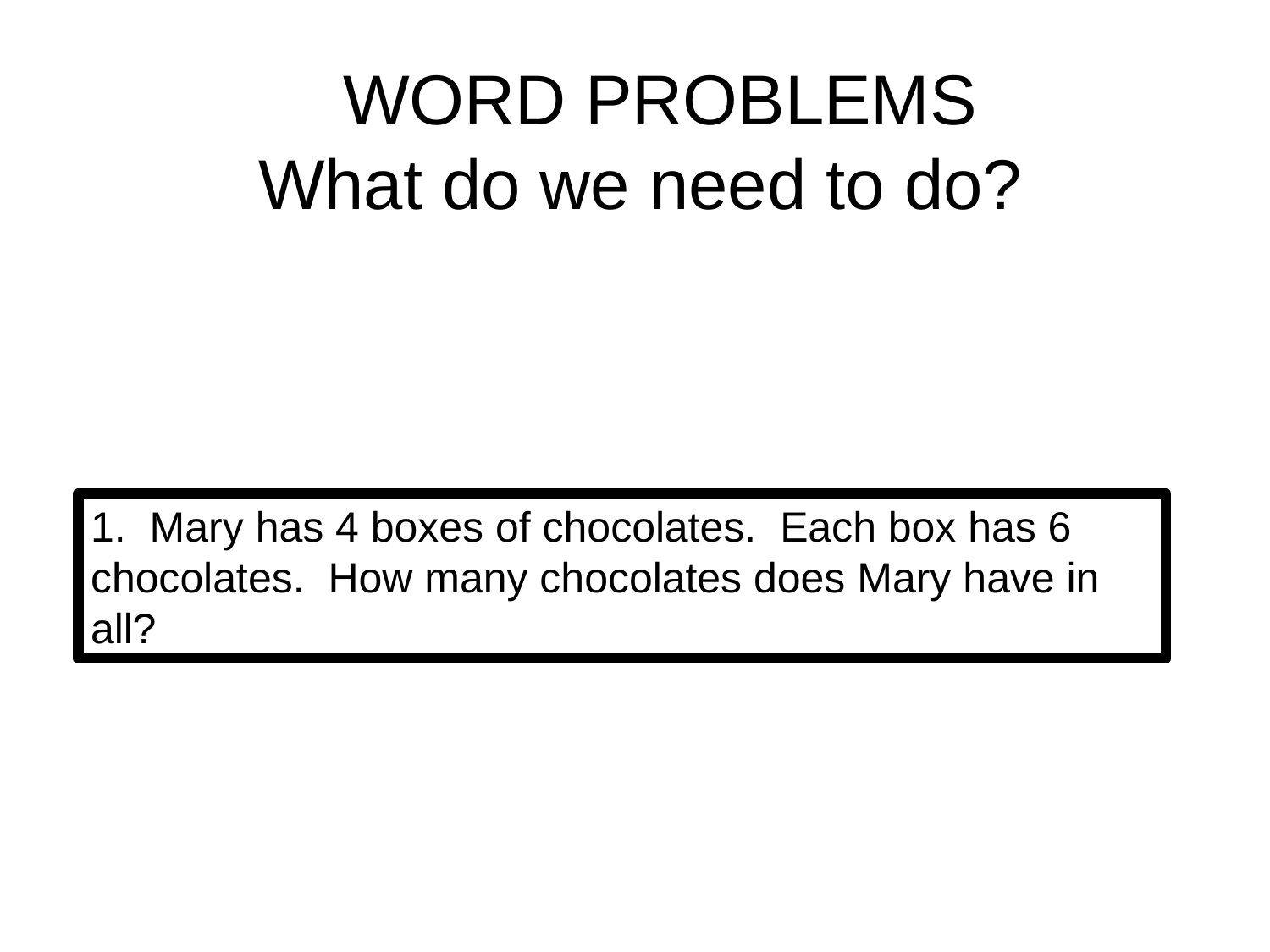

WORD PROBLEMS
What do we need to do?

1.  Mary has 4 boxes of chocolates.  Each box has 6 chocolates.  How many chocolates does Mary have in all?